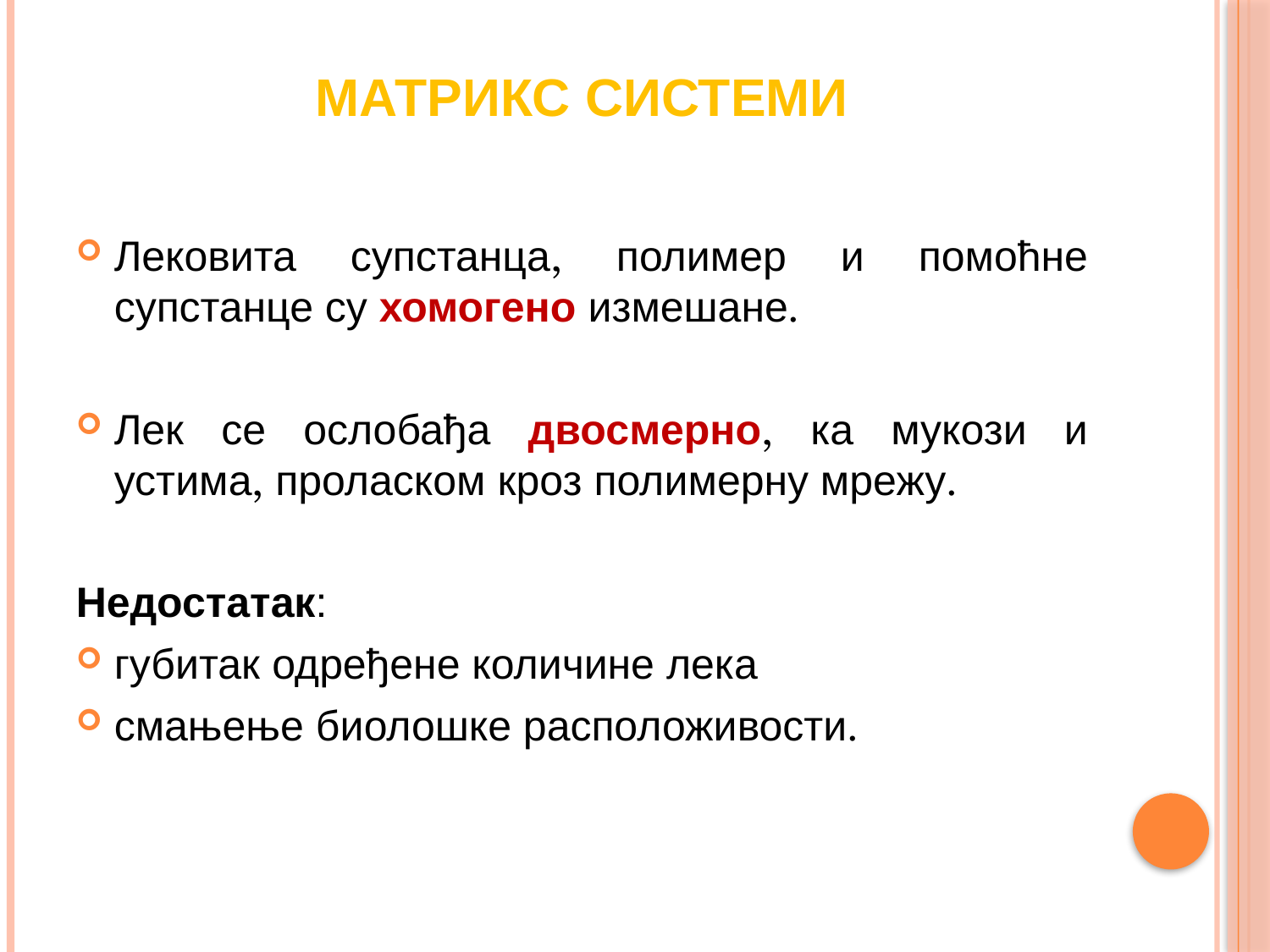

# Матрикс системи
Лековита супстанца, полимер и помоћне супстанце су хомогено измешане.

Лек се ослобађа двосмерно, ка мукози и устима, проласком кроз полимерну мрежу.

Недостатак:
губитак одређене количине лека
смањење биолошке расположивости.